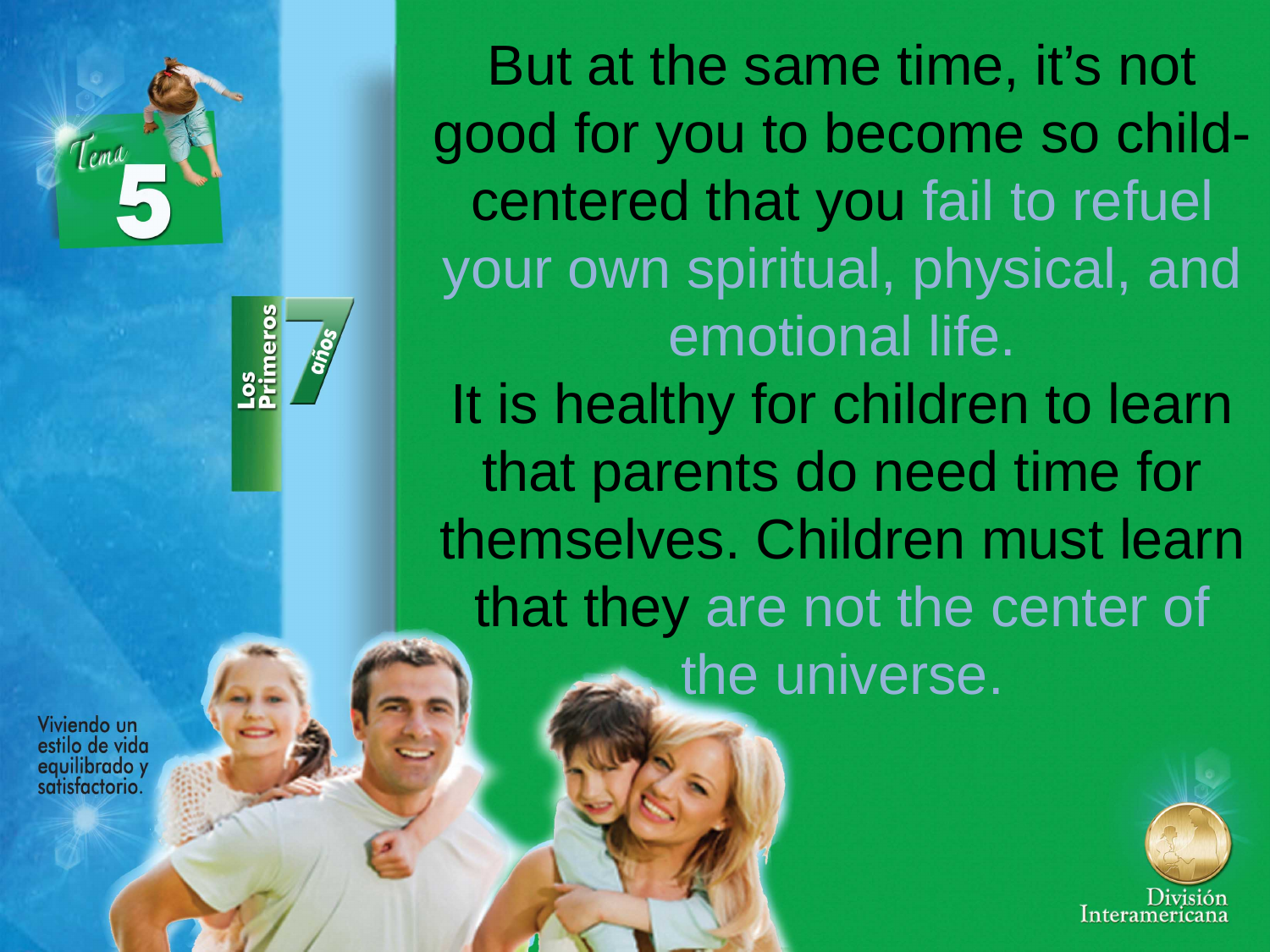

But at the same time, it’s not good for you to become so child-centered that you fail to refuel your own spiritual, physical, and emotional life.
It is healthy for children to learn that parents do need time for themselves. Children must learn that they are not the center of the universe.